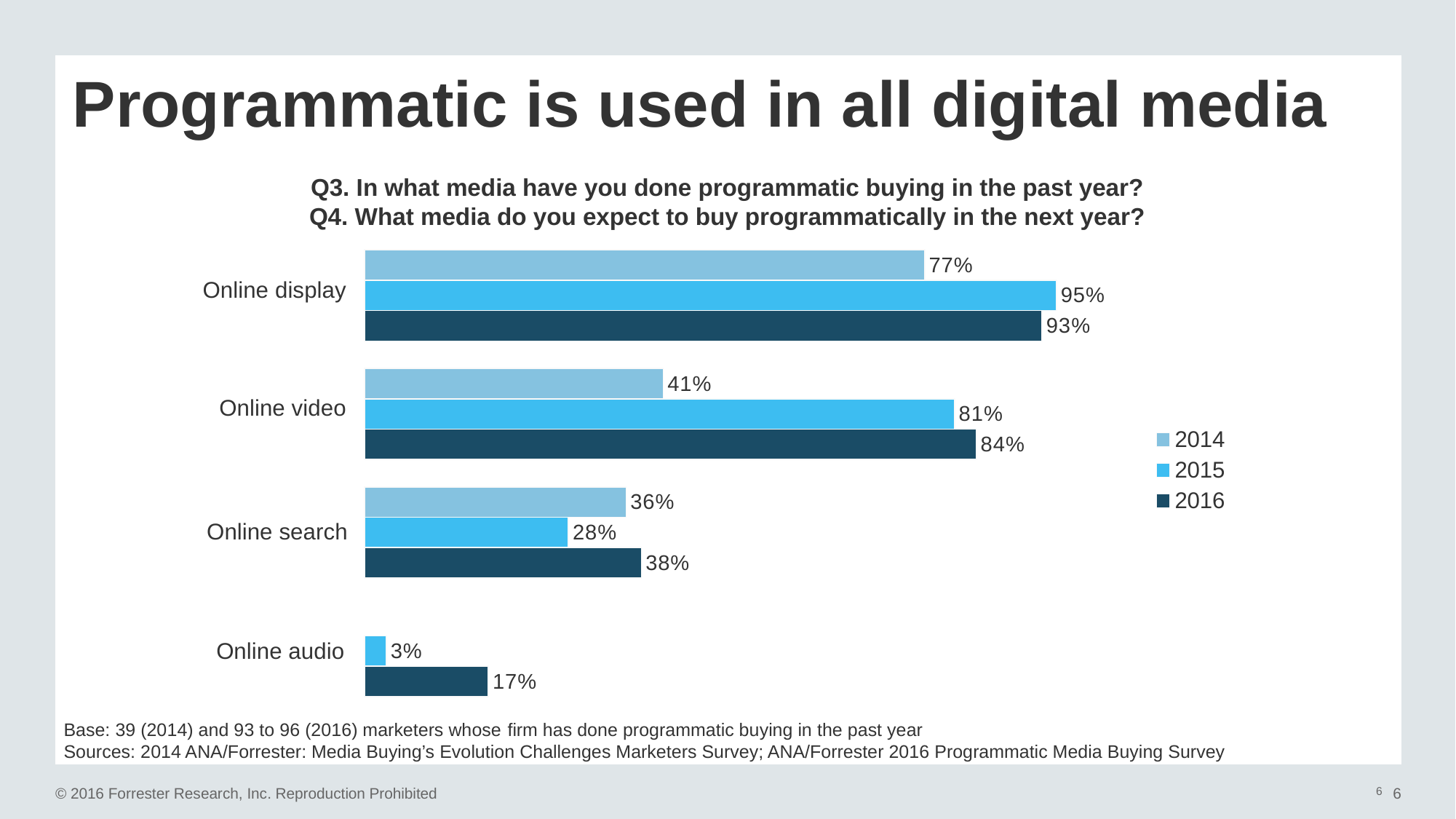

# Programmatic is used in all digital media

### Chart

| Category | 2016 | 2015 | 2014 |
|---|---|---|---|
| Online audio | 0.17 | 0.03 | None |
| Online search | 0.38 | 0.28 | 0.359 |
| Online video | 0.84 | 0.81 | 0.41 |
| Online display | 0.93 | 0.95 | 0.769 |
Q3. In what media have you done programmatic buying in the past year?
Q4. What media do you expect to buy programmatically in the next year?
Online display
Online video
Online search
Online audio
Base: 39 (2014) and 93 to 96 (2016) marketers whose firm has done programmatic buying in the past year
Sources: 2014 ANA/Forrester: Media Buying’s Evolution Challenges Marketers Survey; ANA/Forrester 2016 Programmatic Media Buying Survey